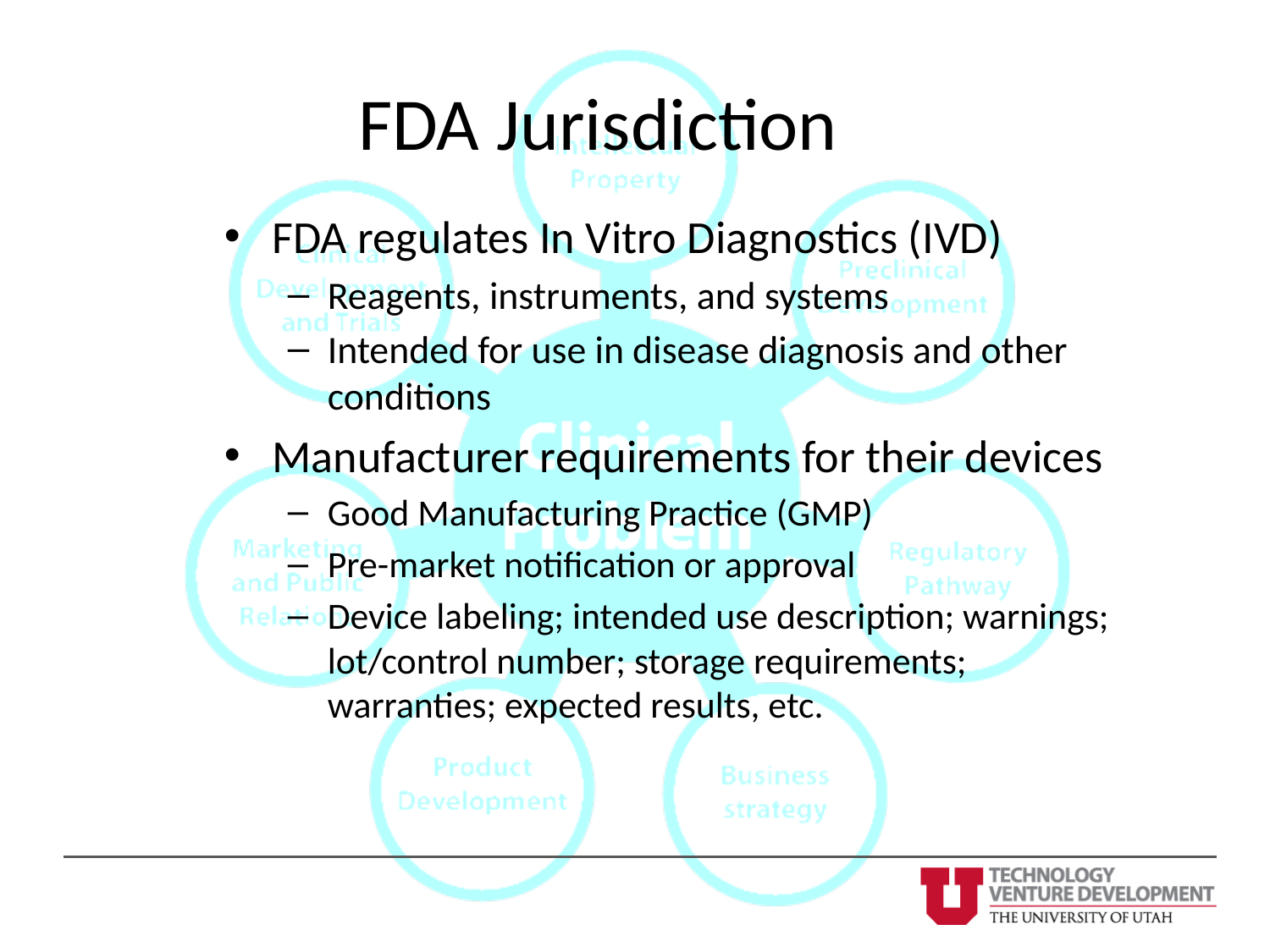

# FDA Jurisdiction
FDA regulates In Vitro Diagnostics (IVD)
Reagents, instruments, and systems
Intended for use in disease diagnosis and other conditions
Manufacturer requirements for their devices
Good Manufacturing Practice (GMP)
Pre-market notification or approval
Device labeling; intended use description; warnings; lot/control number; storage requirements; warranties; expected results, etc.